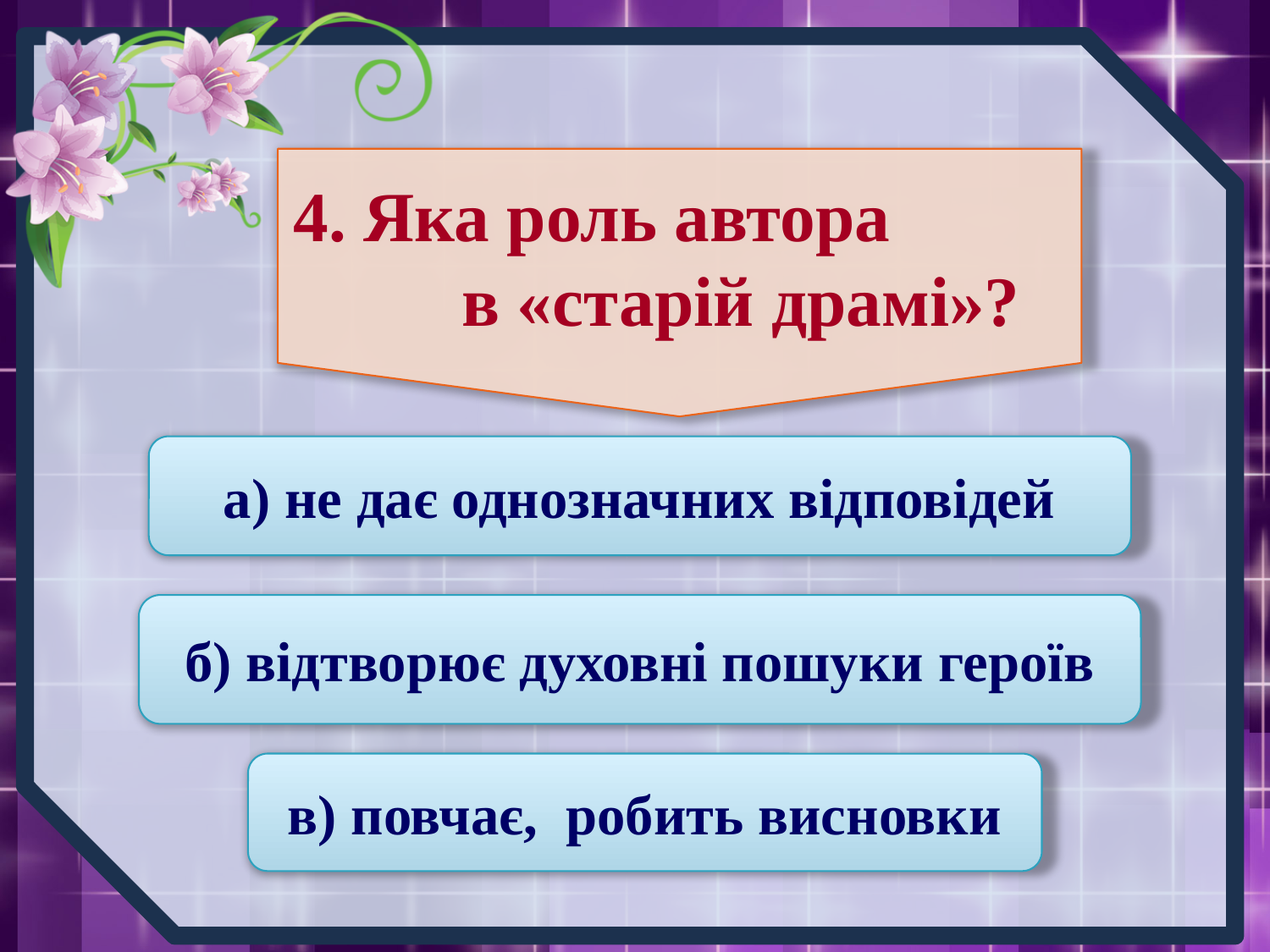

4. Яка роль автора                  в «старій драмі»?

а) не дає однозначних відповідей
б) відтворює духовні пошуки героїв
в) повчає,  робить висновки